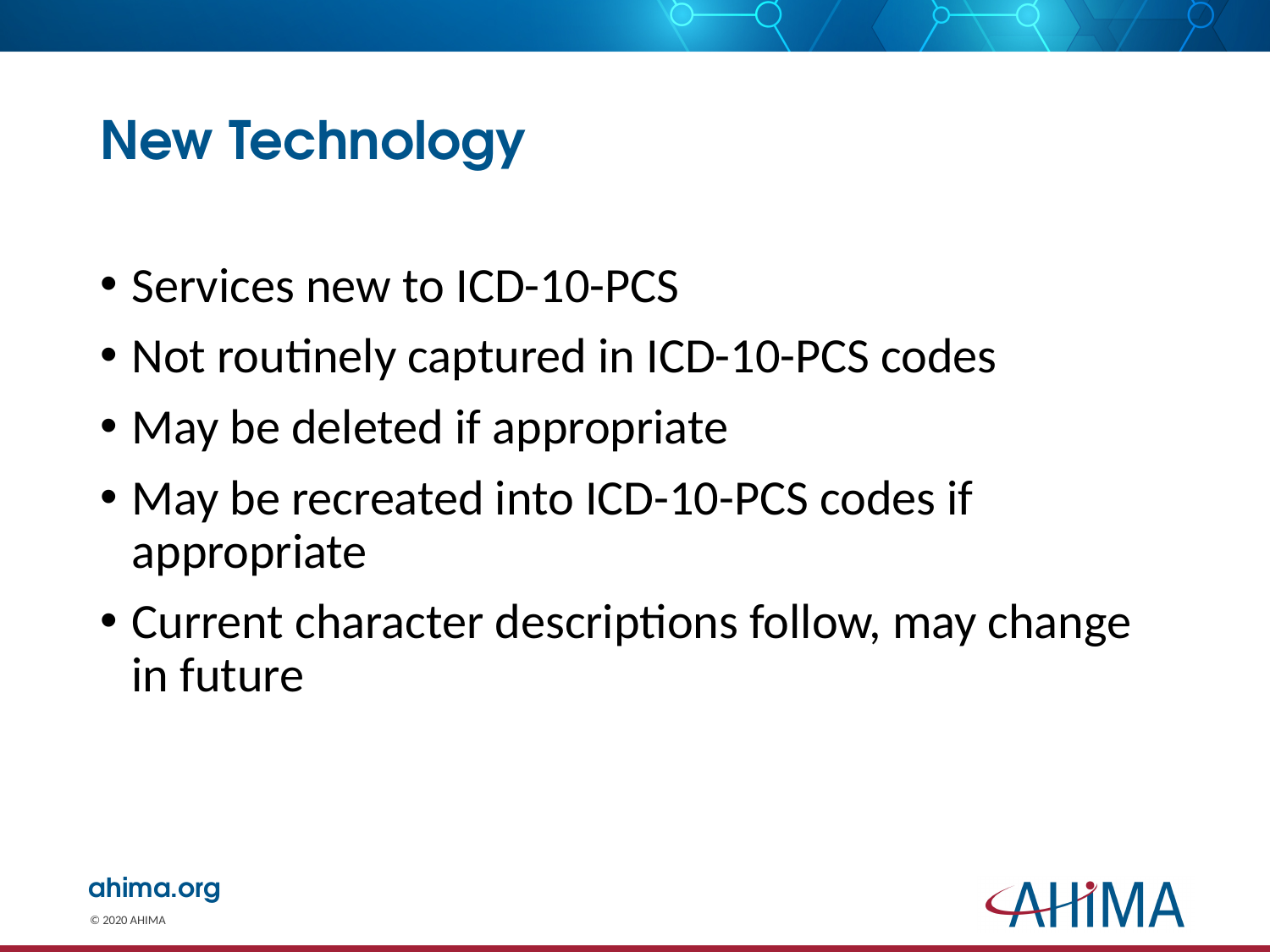

# New Technology
Services new to ICD-10-PCS
Not routinely captured in ICD-10-PCS codes
May be deleted if appropriate
May be recreated into ICD-10-PCS codes if appropriate
Current character descriptions follow, may change in future